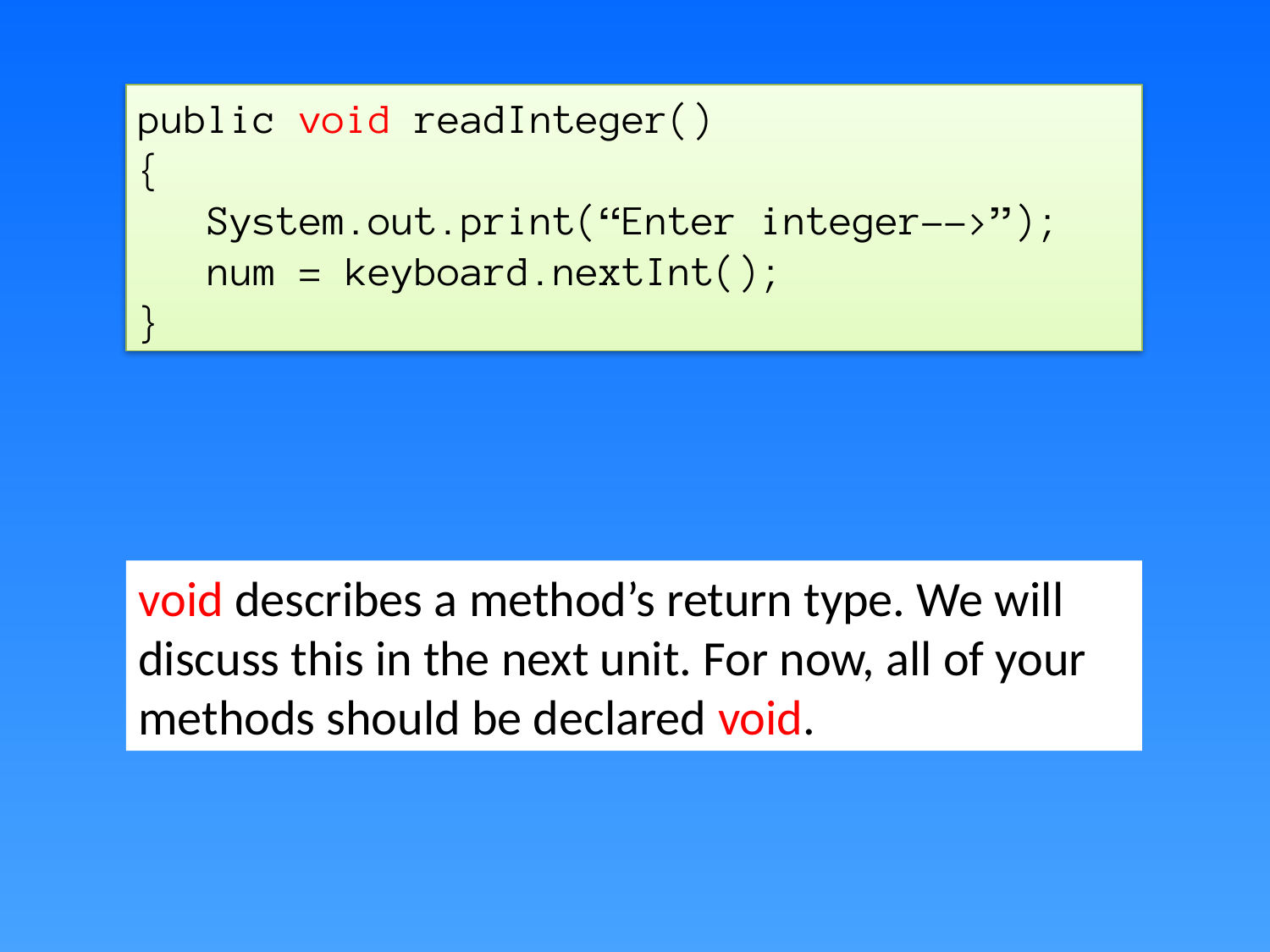

public void readInteger()
{
   System.out.print(“Enter integer-->”);
   num = keyboard.nextInt();
}
void describes a method’s return type. We will discuss this in the next unit. For now, all of your methods should be declared void.